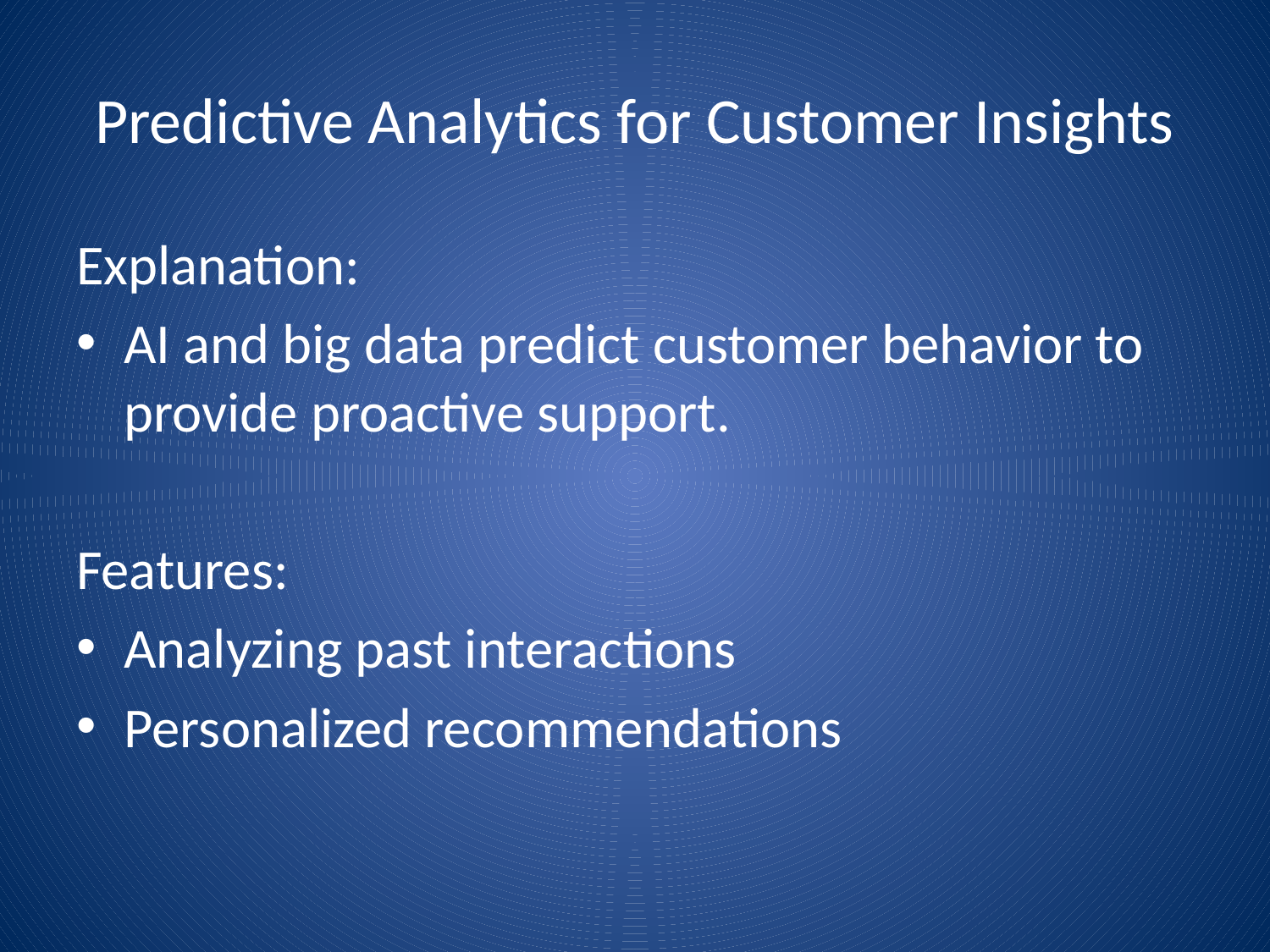

# Predictive Analytics for Customer Insights
Explanation:
AI and big data predict customer behavior to provide proactive support.

Features:
Analyzing past interactions
Personalized recommendations